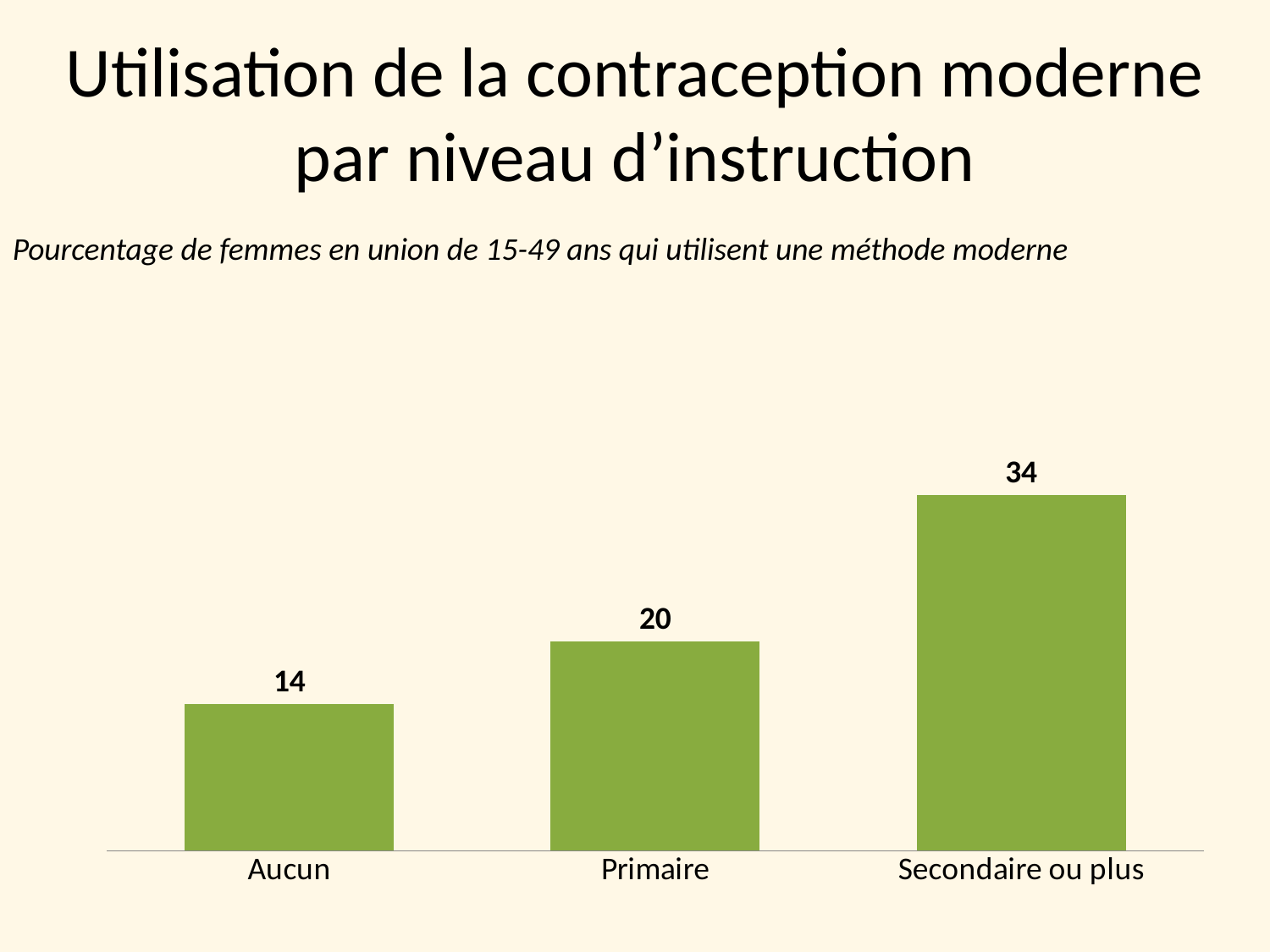

# Utilisation de la contraception moderne par niveau d’instruction
Pourcentage de femmes en union de 15-49 ans qui utilisent une méthode moderne

### Chart

| Category |  |
|---|---|
| Aucun | 14.0 |
| Primaire | 20.0 |
| Secondaire ou plus | 34.0 |